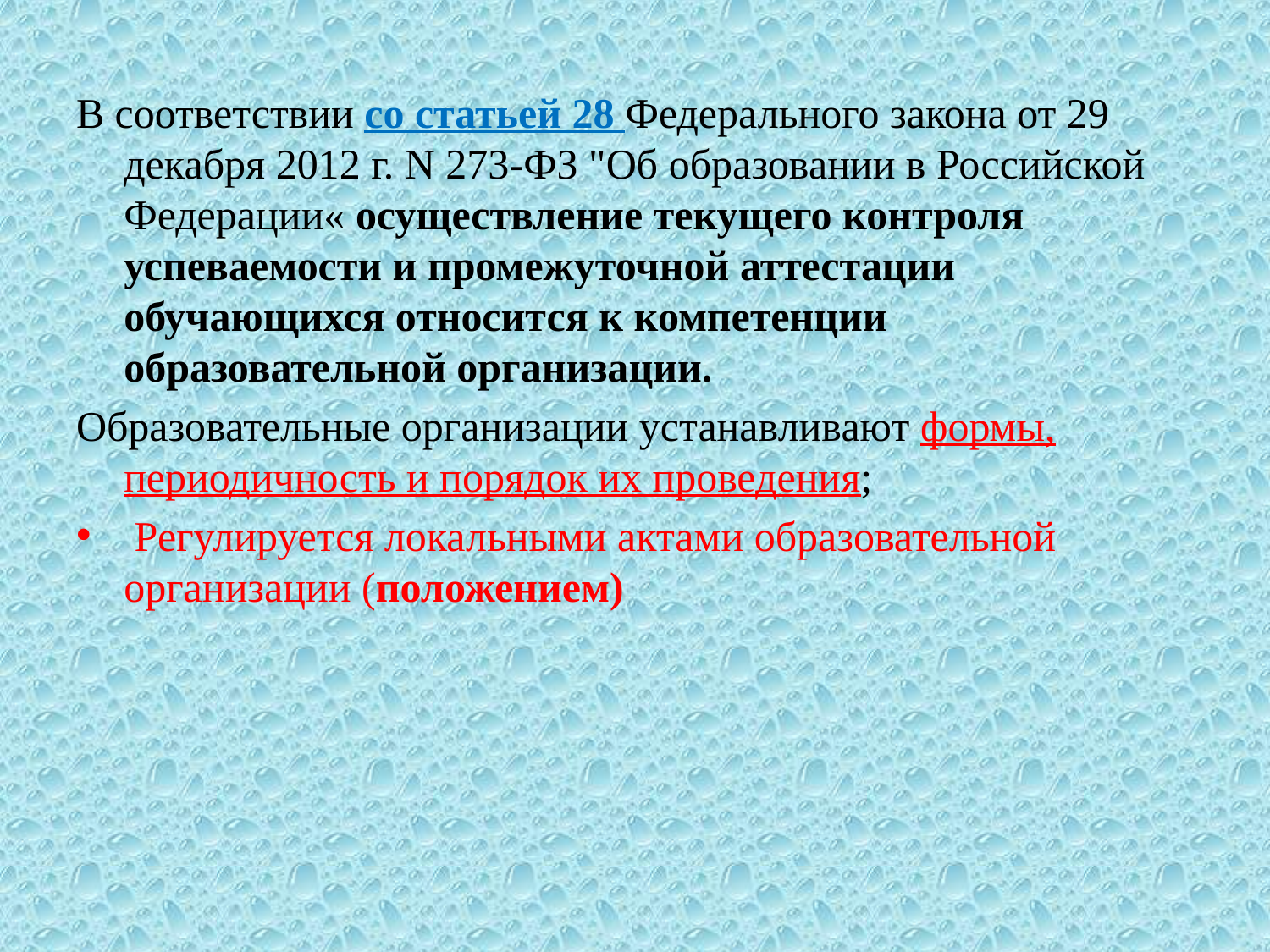

В соответствии со статьей 28 Федерального закона от 29 декабря 2012 г. N 273-ФЗ "Об образовании в Российской Федерации« осуществление текущего контроля успеваемости и промежуточной аттестации обучающихся относится к компетенции образовательной организации.
Образовательные организации устанавливают формы, периодичность и порядок их проведения;
 Регулируется локальными актами образовательной организации (положением)